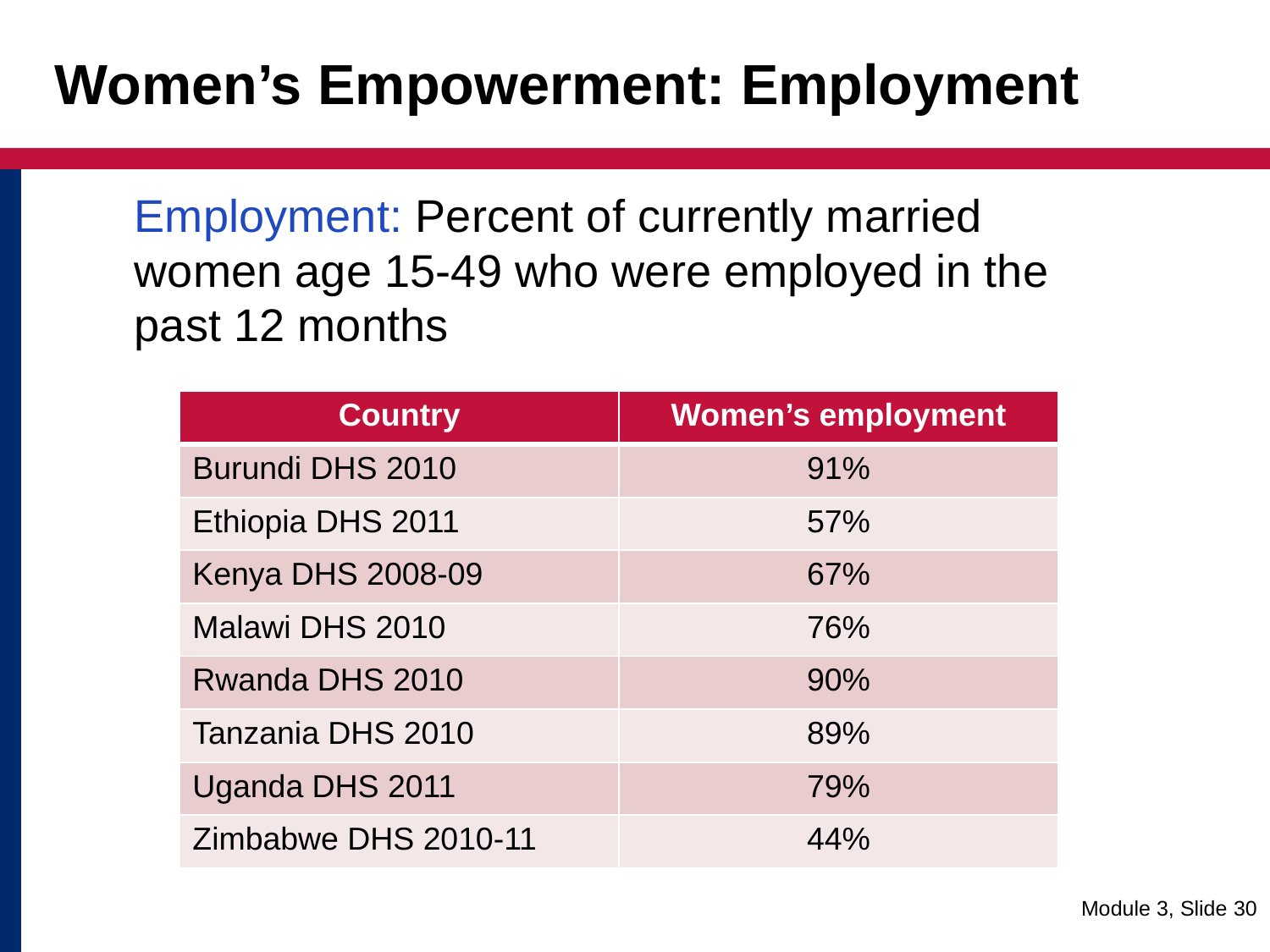

# Women’s Empowerment: Employment
	Employment: Percent of currently married women age 15-49 who were employed in the past 12 months

| Country | Women’s employment |
| --- | --- |
| Burundi DHS 2010 | 91% |
| Ethiopia DHS 2011 | 57% |
| Kenya DHS 2008-09 | 67% |
| Malawi DHS 2010 | 76% |
| Rwanda DHS 2010 | 90% |
| Tanzania DHS 2010 | 89% |
| Uganda DHS 2011 | 79% |
| Zimbabwe DHS 2010-11 | 44% |
Module 3, Slide 30